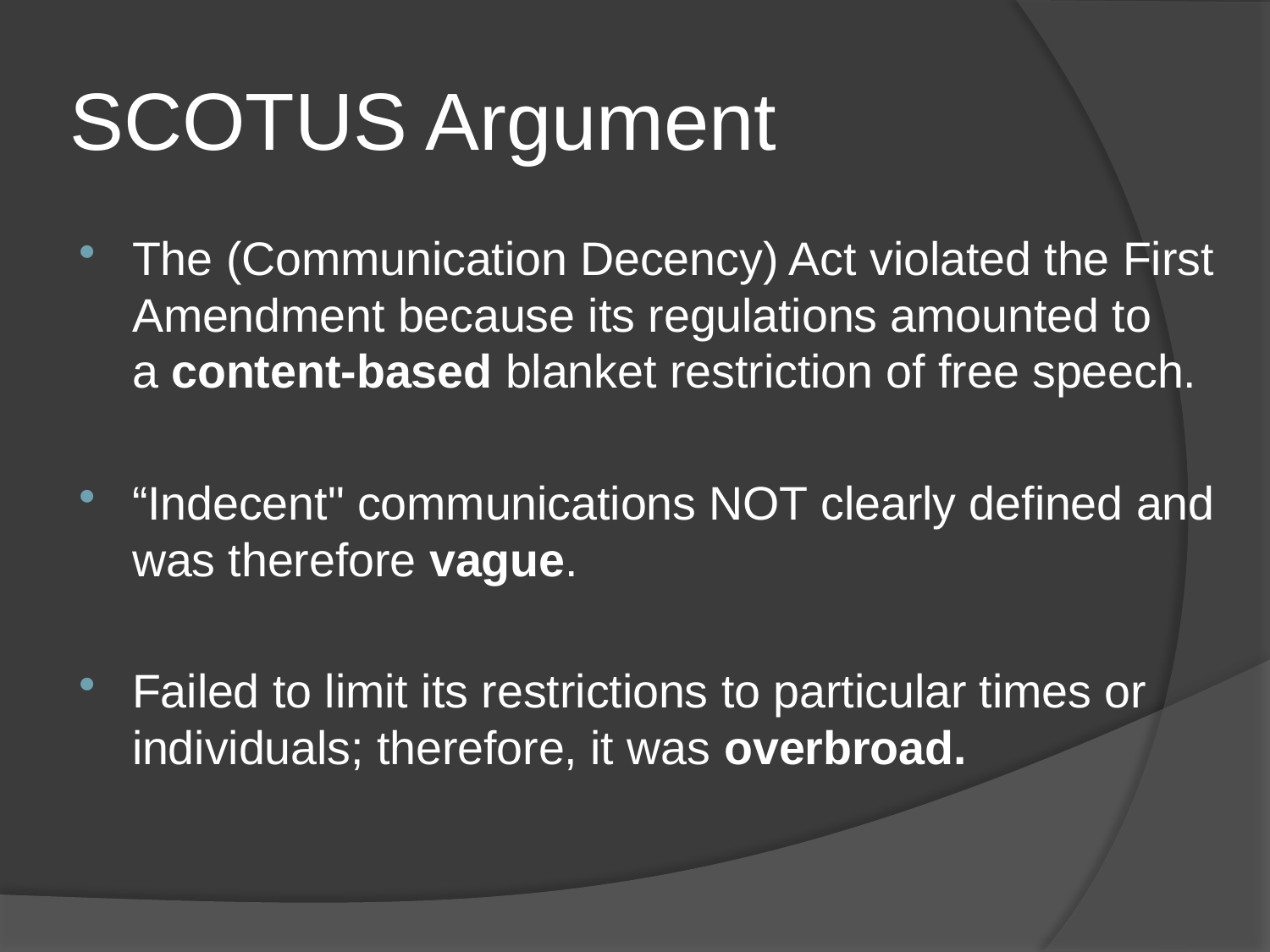

# SCOTUS Argument
The (Communication Decency) Act violated the First Amendment because its regulations amounted to a content-based blanket restriction of free speech.

“Indecent" communications NOT clearly defined and was therefore vague.

Failed to limit its restrictions to particular times or individuals; therefore, it was overbroad.